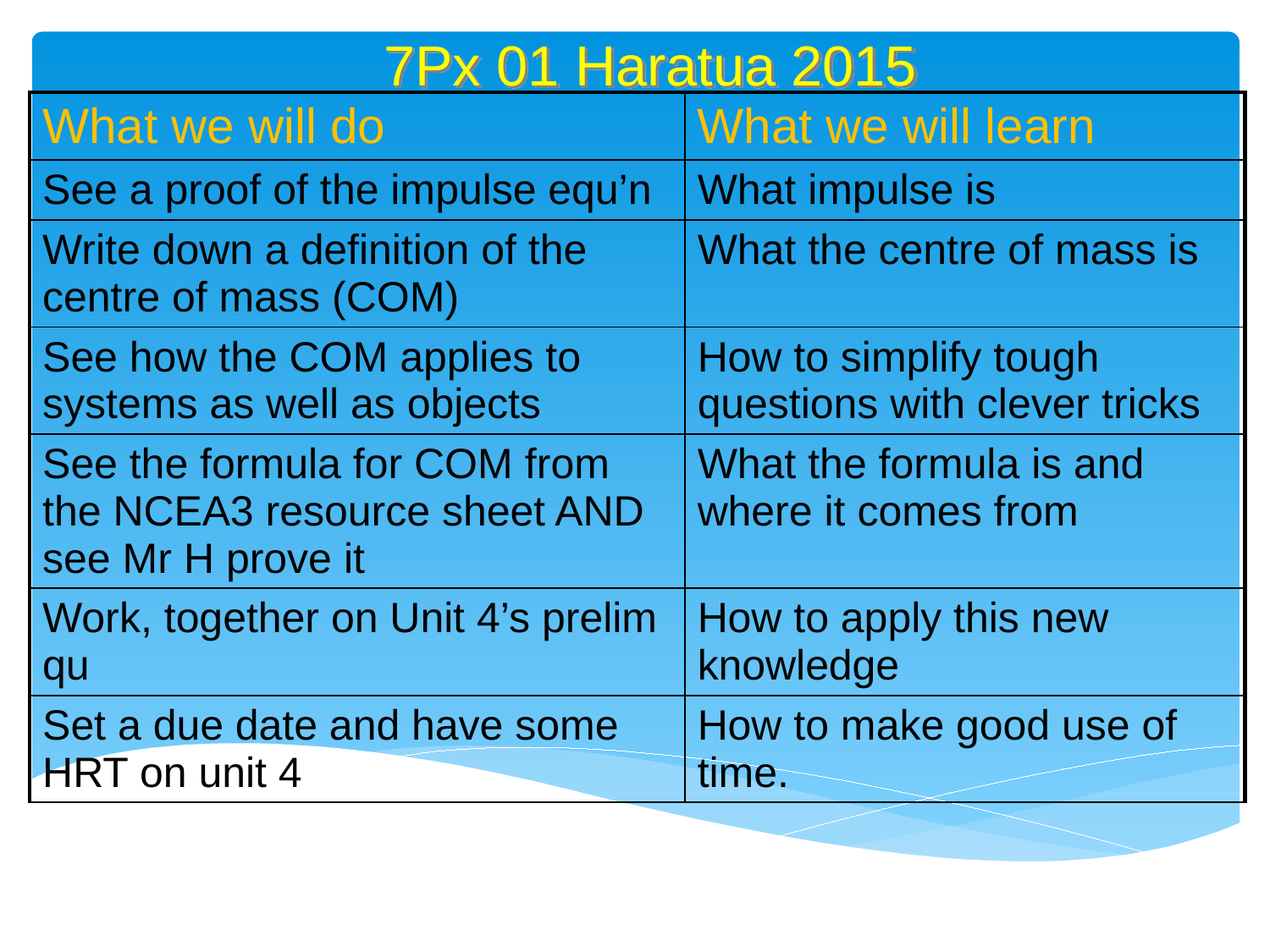

7Px 01 Haratua 2015
| What we will do | What we will learn |
| --- | --- |
| See a proof of the impulse equ’n | What impulse is |
| Write down a definition of the centre of mass (COM) | What the centre of mass is |
| See how the COM applies to systems as well as objects | How to simplify tough questions with clever tricks |
| See the formula for COM from the NCEA3 resource sheet AND see Mr H prove it | What the formula is and where it comes from |
| Work, together on Unit 4’s prelim qu | How to apply this new knowledge |
| Set a due date and have some HRT on unit 4 | How to make good use of time. |